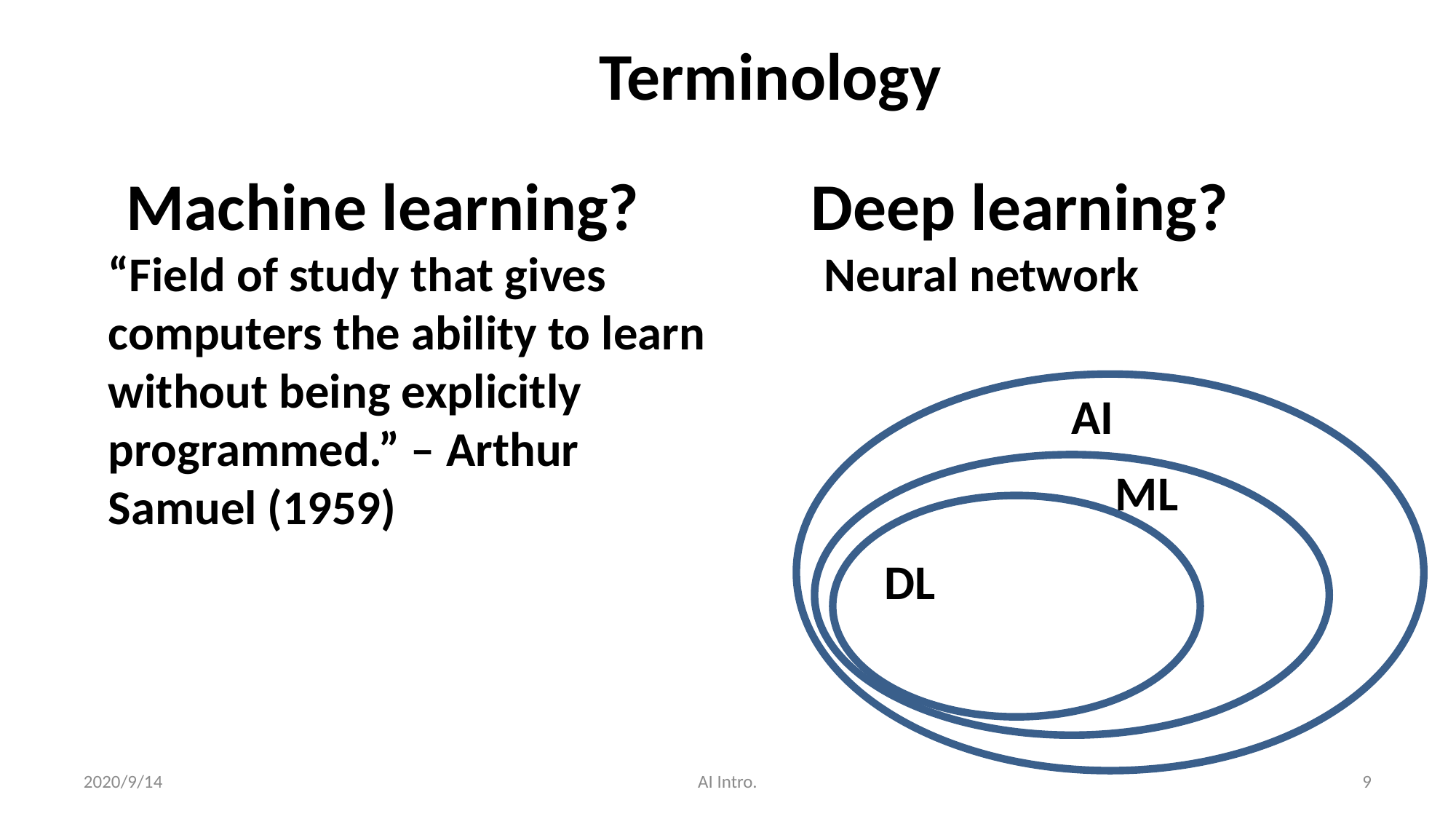

Terminology
# Machine learning?
Deep learning?
“Field of study that gives computers the ability to learn without being explicitly programmed.” – Arthur Samuel (1959)
Neural network

AI

ML

DL
2020/9/14
AI Intro.
9